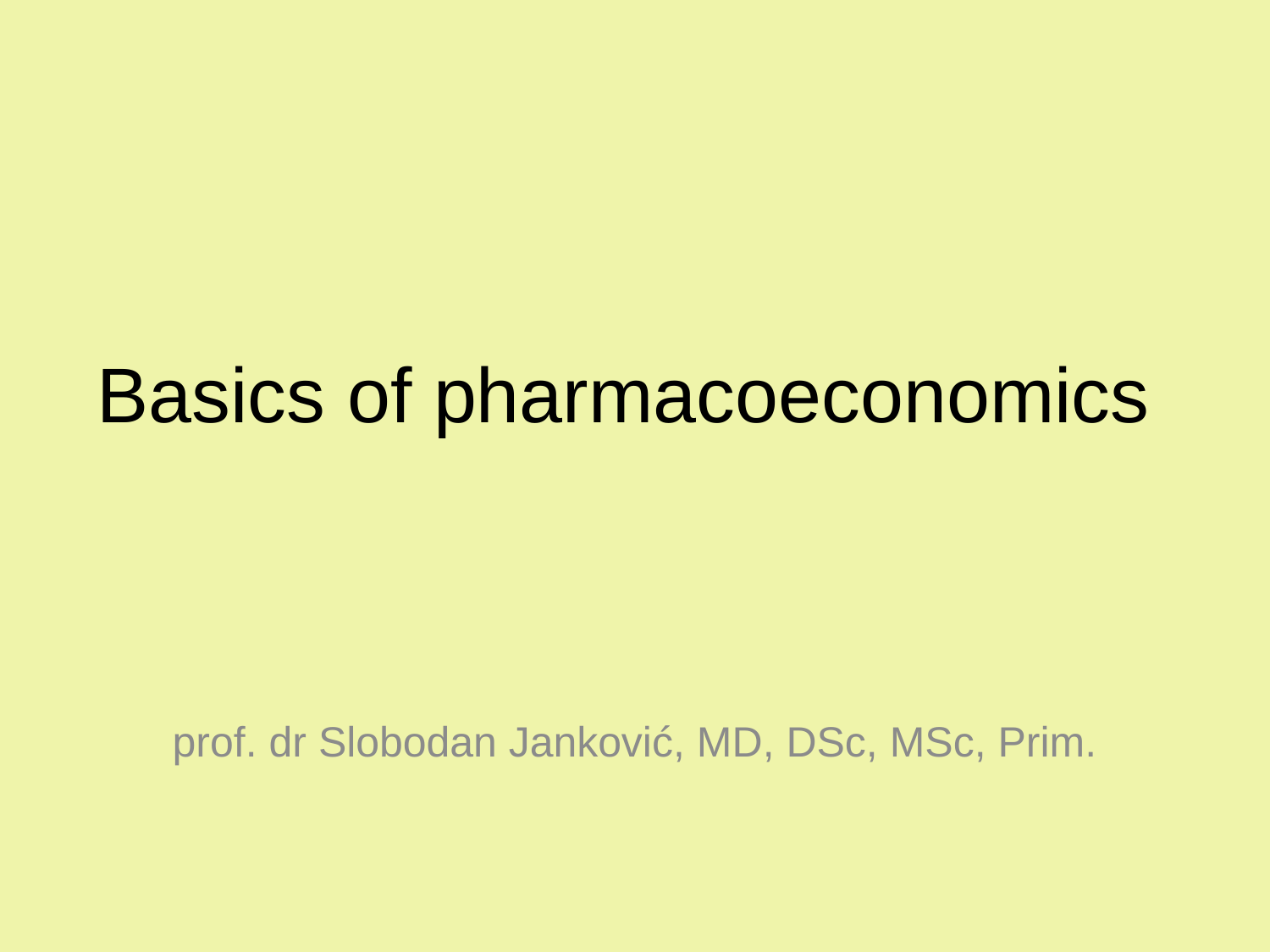

# Basics of pharmacoeconomics
prof. dr Slobodan Janković, MD, DSc, MSc, Prim.